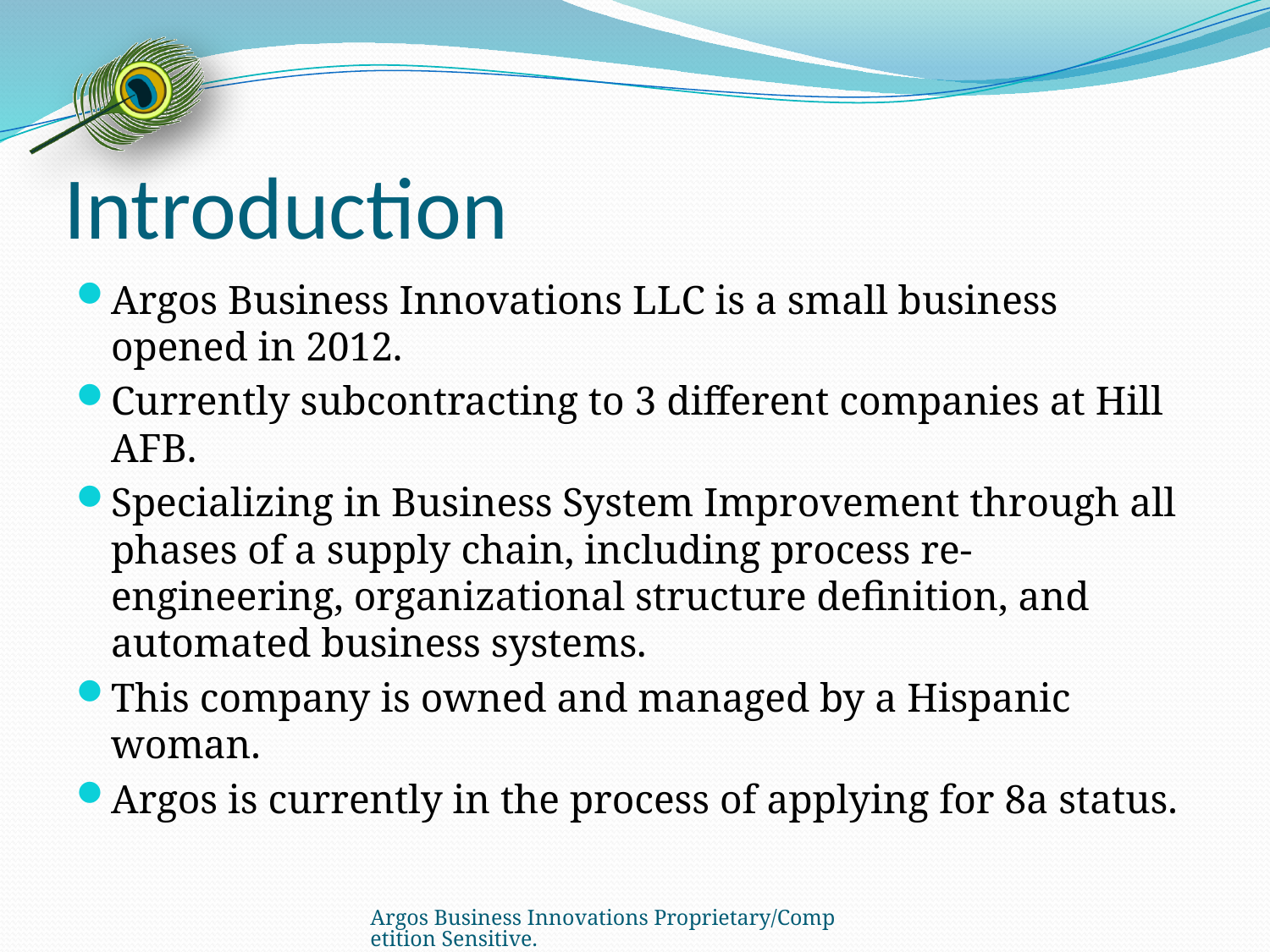

# Introduction
Argos Business Innovations LLC is a small business opened in 2012.
Currently subcontracting to 3 different companies at Hill AFB.
Specializing in Business System Improvement through all phases of a supply chain, including process re-engineering, organizational structure definition, and automated business systems.
This company is owned and managed by a Hispanic woman.
Argos is currently in the process of applying for 8a status.
Argos Business Innovations Proprietary/Competition Sensitive.